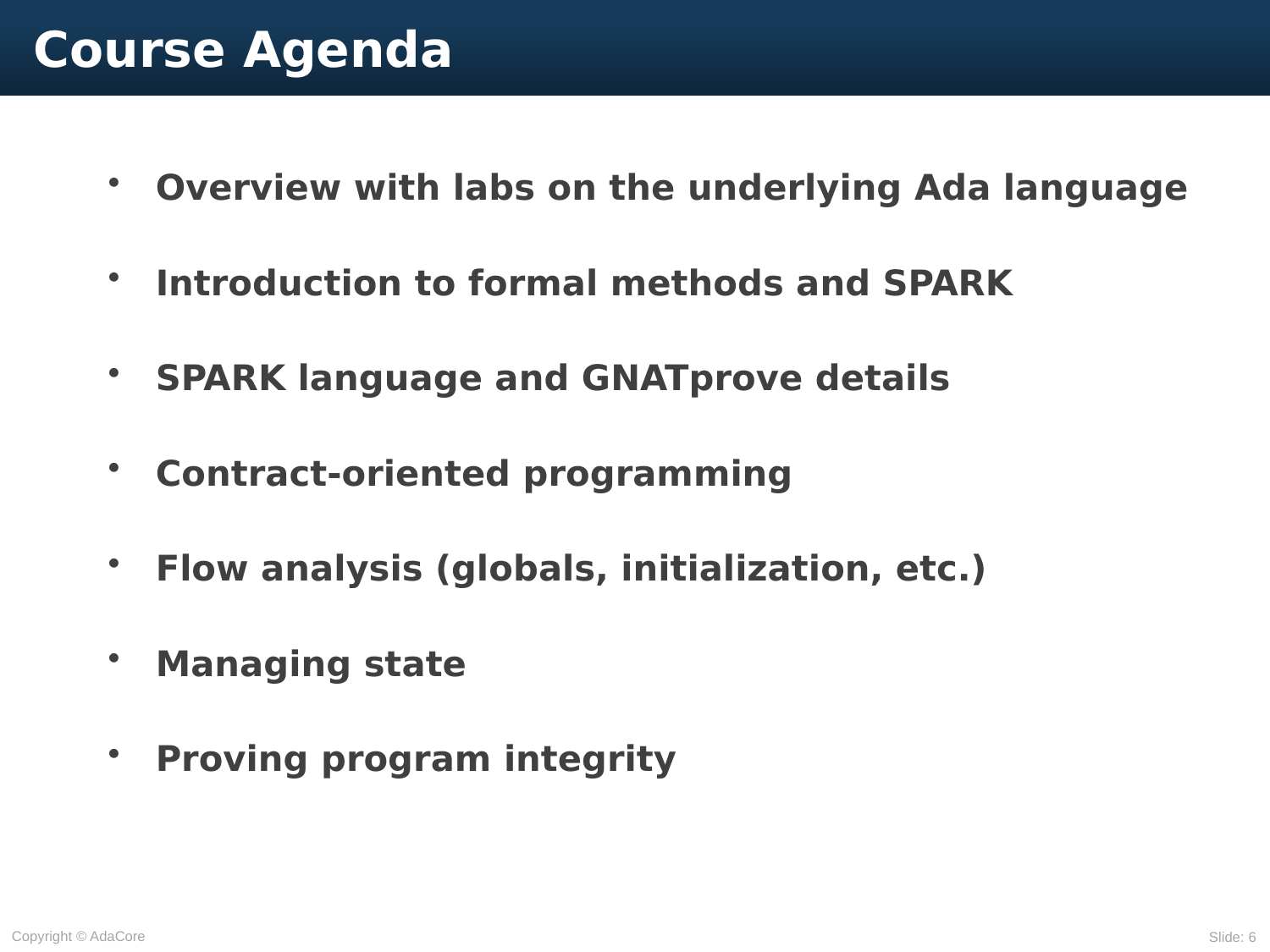

# Course Agenda
Overview with labs on the underlying Ada language
Introduction to formal methods and SPARK
SPARK language and GNATprove details
Contract-oriented programming
Flow analysis (globals, initialization, etc.)
Managing state
Proving program integrity